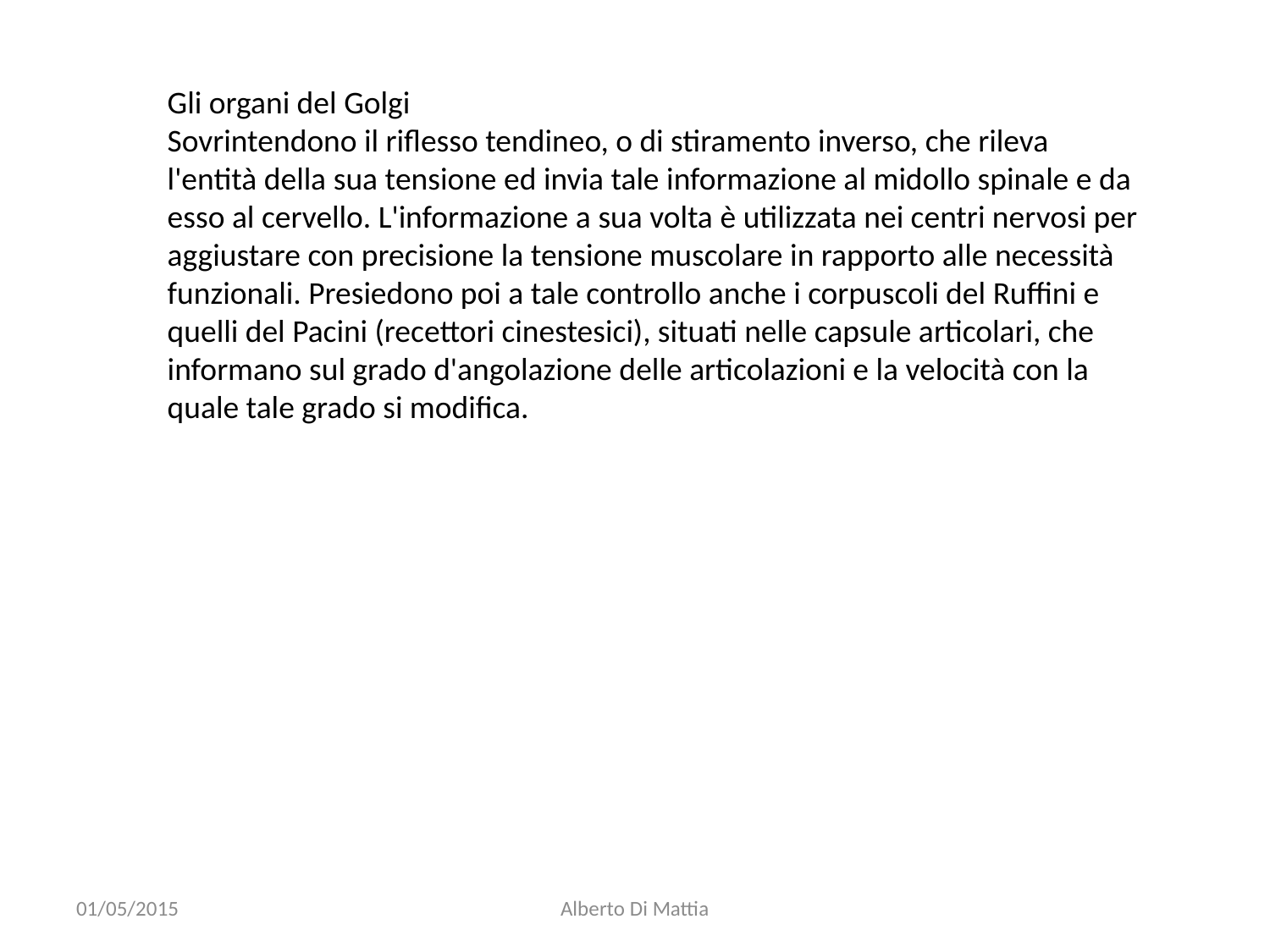

Gli organi del Golgi
Sovrintendono il riflesso tendineo, o di stiramento inverso, che rileva l'entità della sua tensione ed invia tale informazione al midollo spinale e da esso al cervello. L'informazione a sua volta è utilizzata nei centri nervosi per aggiustare con precisione la tensione muscolare in rapporto alle necessità funzionali. Presiedono poi a tale controllo anche i corpuscoli del Ruffini e quelli del Pacini (recettori cinestesici), situati nelle capsule articolari, che informano sul grado d'angolazione delle articolazioni e la velocità con la quale tale grado si modifica.
01/05/2015
Alberto Di Mattia